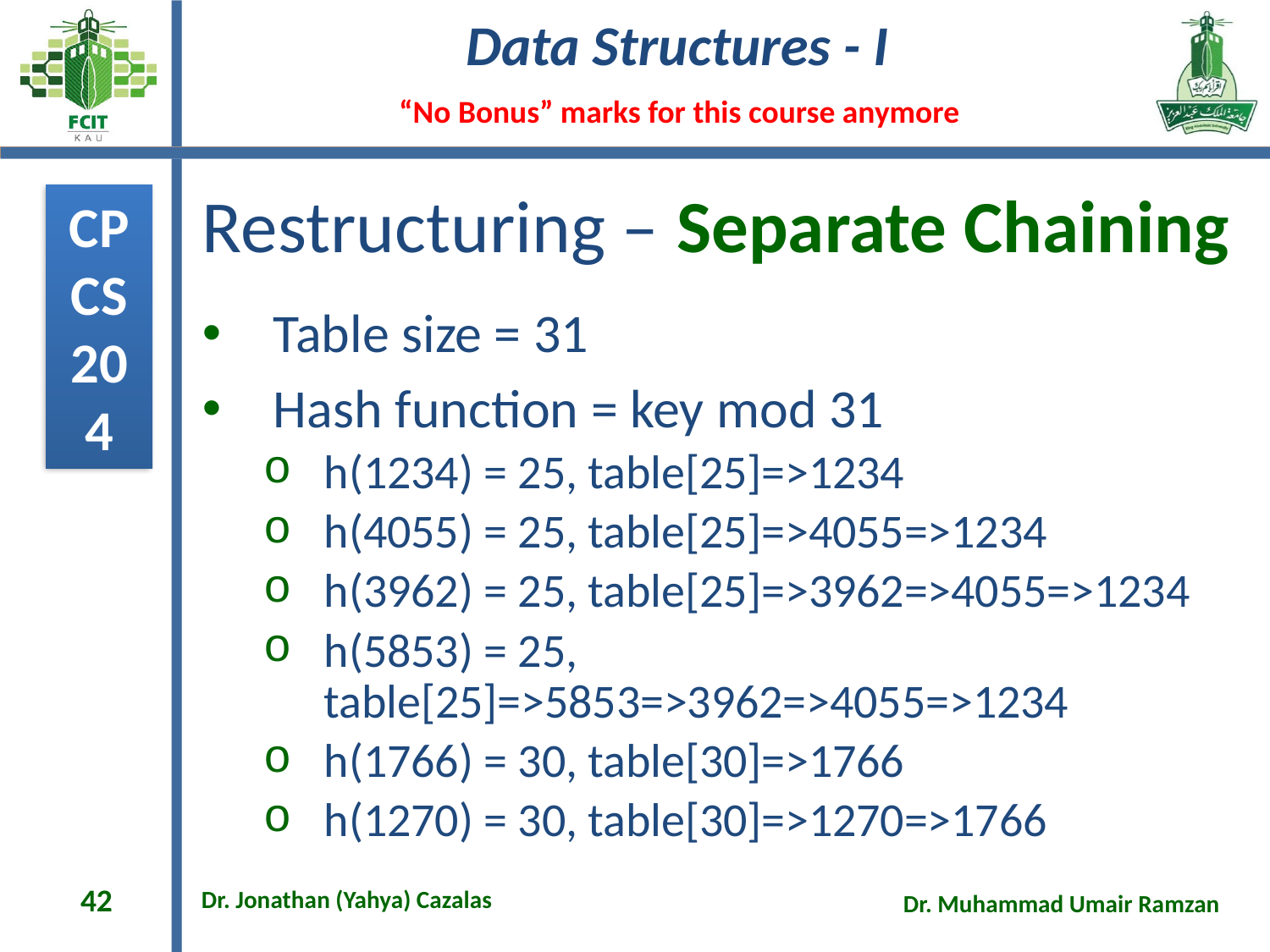

# Restructuring – Separate Chaining
Table size = 31
Hash function = key mod 31
h(1234) = 25, table[25]=>1234
h(4055) = 25, table[25]=>4055=>1234
h(3962) = 25, table[25]=>3962=>4055=>1234
h(5853) = 25, table[25]=>5853=>3962=>4055=>1234
h(1766) = 30, table[30]=>1766
h(1270) = 30, table[30]=>1270=>1766
42